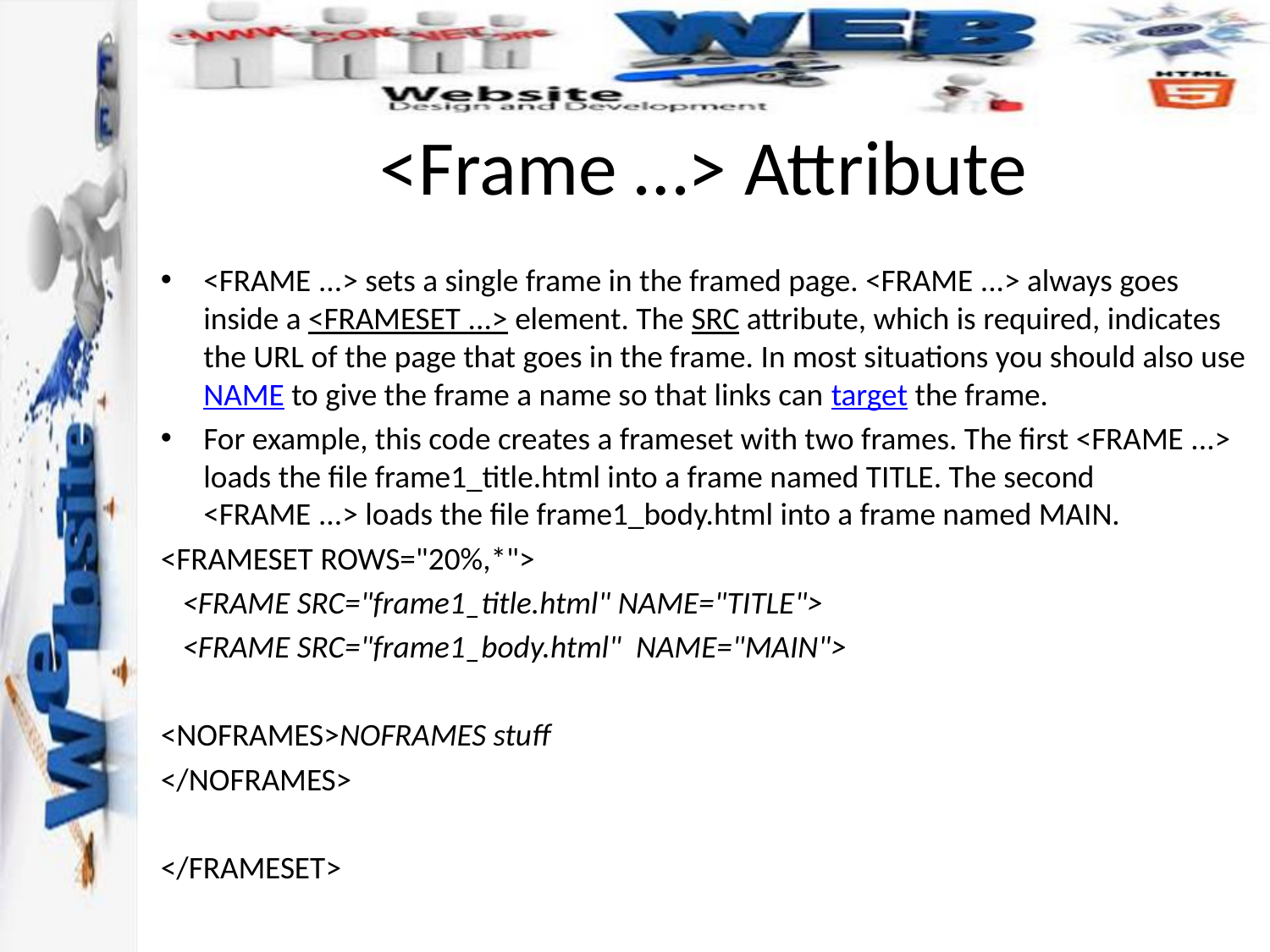

# <Frame …> Attribute
<FRAME ...> sets a single frame in the framed page. <FRAME ...> always goes inside a <FRAMESET ...> element. The SRC attribute, which is required, indicates the URL of the page that goes in the frame. In most situations you should also use NAME to give the frame a name so that links can target the frame.
For example, this code creates a frameset with two frames. The first <FRAME ...> loads the file frame1_title.html into a frame named TITLE. The second <FRAME ...> loads the file frame1_body.html into a frame named MAIN.
<FRAMESET ROWS="20%,*">
   <FRAME SRC="frame1_title.html" NAME="TITLE">
   <FRAME SRC="frame1_body.html"  NAME="MAIN">

<NOFRAMES>NOFRAMES stuff
</NOFRAMES>

</FRAMESET>